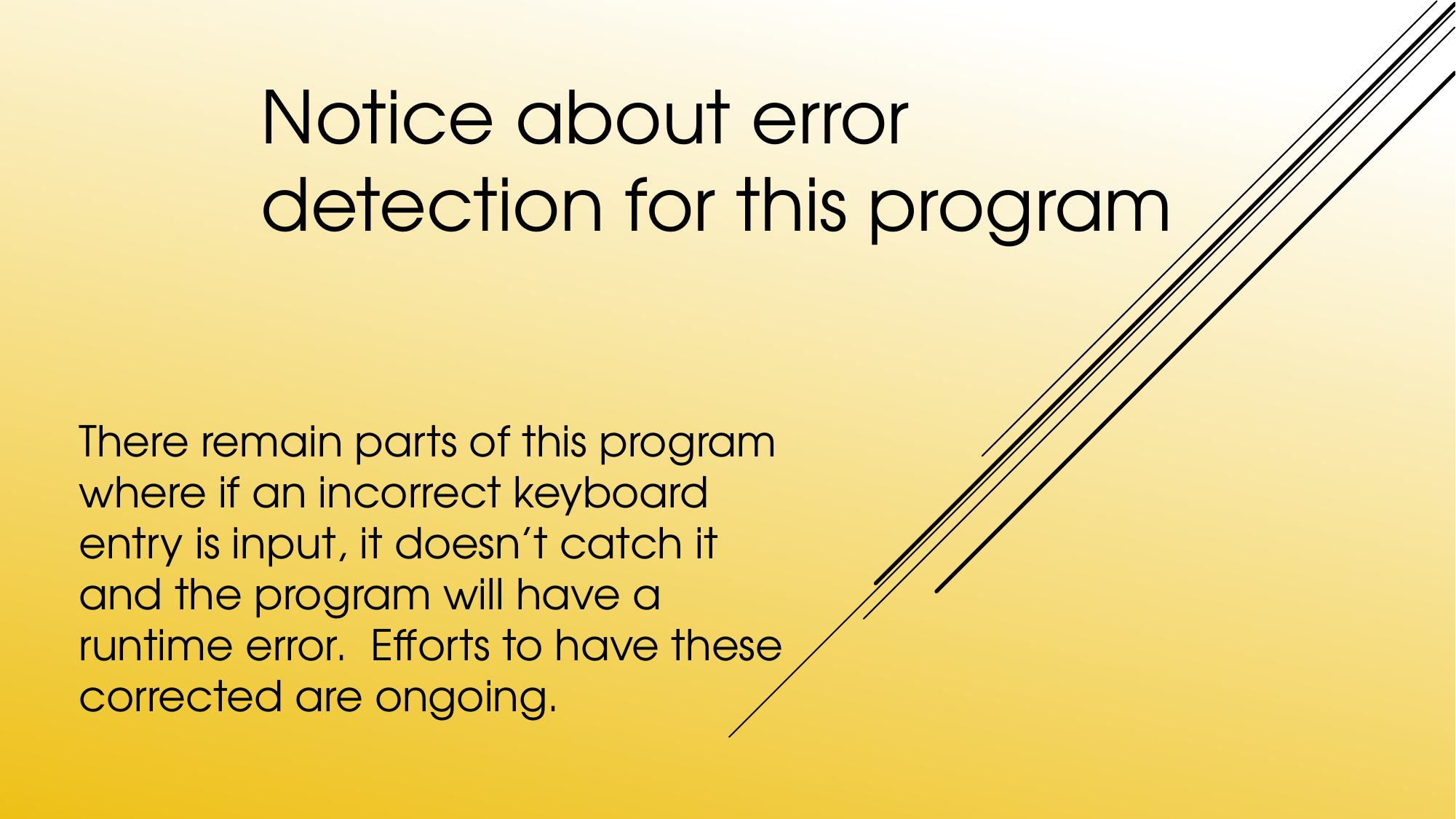

# Notice about error detection for this program
There remain parts of this program where if an incorrect keyboard entry is input, it doesn’t catch it and the program will have a runtime error.  Efforts to have these corrected are ongoing.